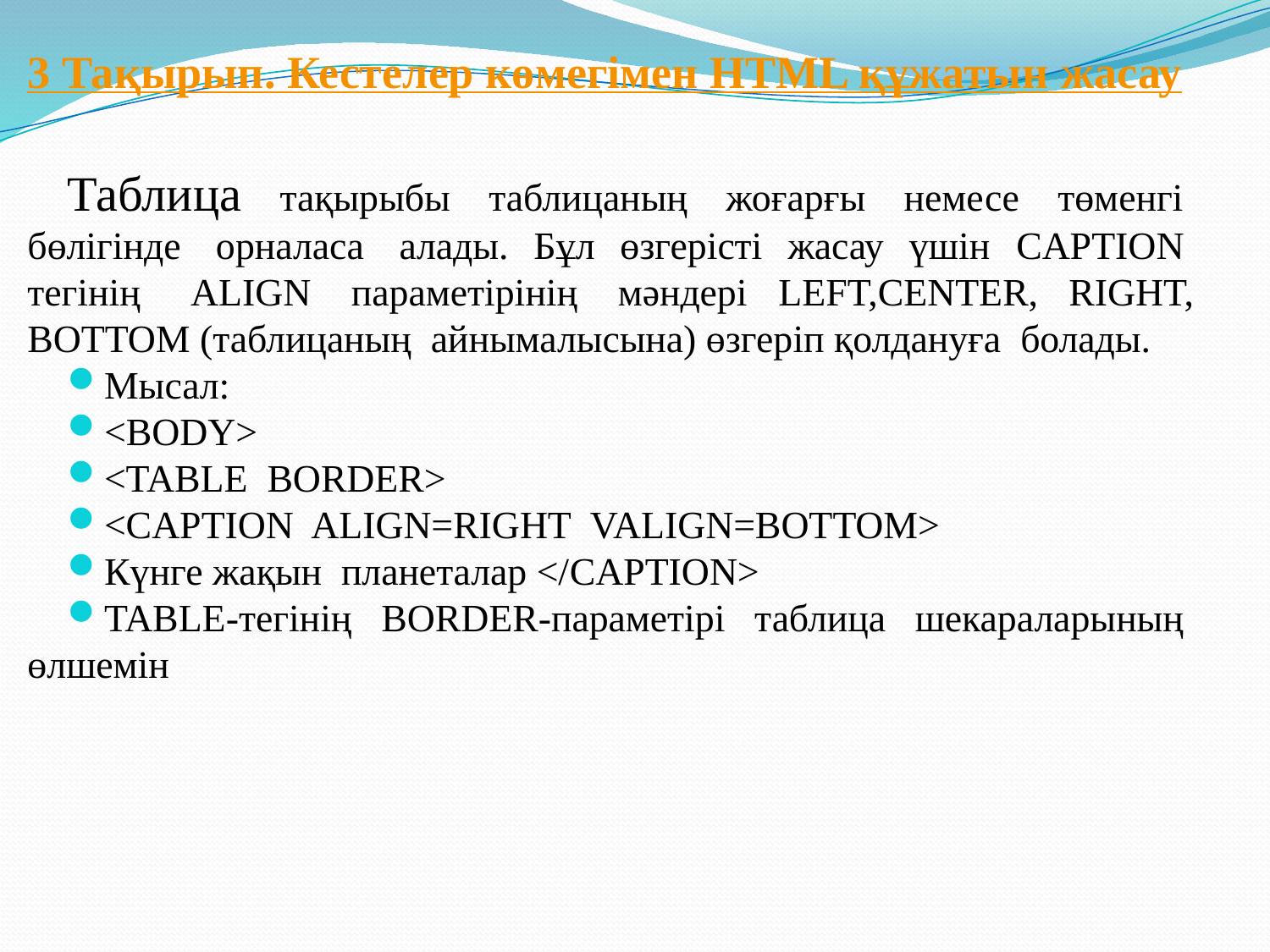

3 Тақырып. Кестелер көмегімен HTML құжатын жасау

Таблица  тақырыбы  таблицаның  жоғарғы  немесе  төменгі  бөлігінде  орналаса  алады. Бұл өзгерісті жасау үшін CAPTION  тегінің   ALIGN  параметірінің  мәндері LEFT,CENTER, RIGHT, BOTTOM (таблицаның  айнымалысына) өзгеріп қолдануға  болады.
Мысал:
<BODY>
<TABLE  BORDER>
<CAPTION  ALIGN=RIGHT  VALIGN=BOTTOM>
Күнге жақын  планеталар </CAPTION>
TABLE-тегінің  BORDER-параметірі  таблица  шекараларының  өлшемін